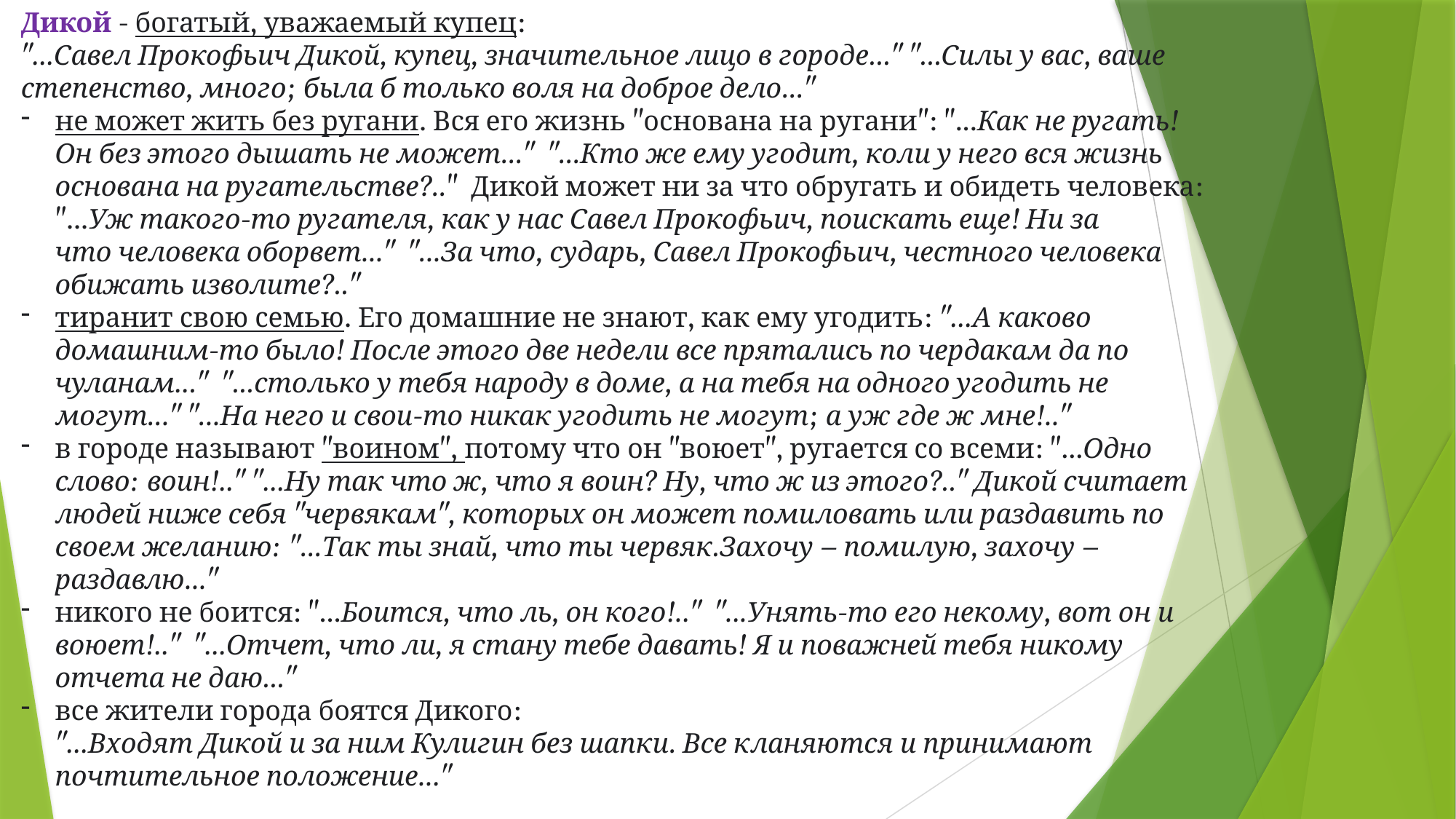

Дикой - богатый, уважаемый купец:
"...Савел Прокофьич Дикой, купец, значительное лицо в городе..." "...Силы у вас, ваше степенство, много; была б только воля на доброе дело..."
не может жить без ругани. Вся его жизнь "основана на ругани": "...Как не ругать! Он без этого дышать не может..."  "...Кто же ему угодит, коли у него вся жизнь основана на ругательстве?.."  Дикой может ни за что обругать и обидеть человека: "...Уж такого-то ругателя, как у нас Савел Прокофьич, поискать еще! Ни за что человека оборвет..."  "...За что, сударь, Савел Прокофьич, честного человека обижать изволите?.."
тиранит свою семью. Его домашние не знают, как ему угодить: "...А каково домашним-то было! После этого две недели все прятались по чердакам да по чуланам..."  "...столько у тебя народу в доме, а на тебя на одного угодить не могут..." "...На него и свои-то никак угодить не могут; а уж где ж мне!.."
в городе называют "воином", потому что он "воюет", ругается со всеми: "...Одно слово: воин!.." "...Ну так что ж, что я воин? Ну, что ж из этого?.." Дикой считает людей ниже себя "червякам", которых он может помиловать или раздавить по своем желанию: "...Так ты знай, что ты червяк.Захочу – помилую, захочу – раздавлю..."
никого не боится: "...Боится, что ль, он кого!.."  "...Унять-то его некому, вот он и воюет!.."  "...Отчет, что ли, я стану тебе давать! Я и поважней тебя никому отчета не даю..."
все жители города боятся Дикого:
"...Входят Дикой и за ним Кулигин без шапки. Все кланяются и принимают почтительное положение..."